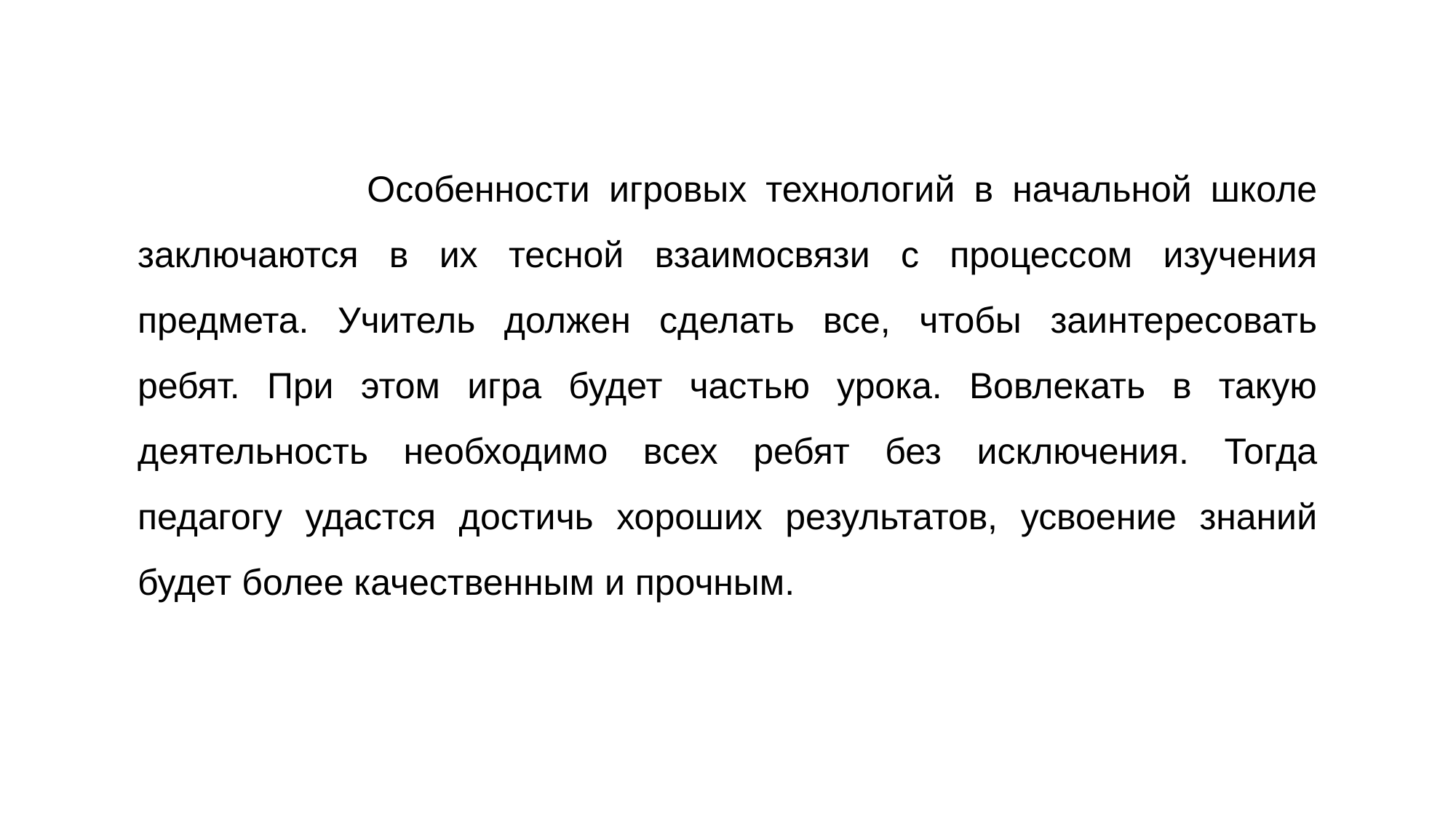

Особенности игровых технологий в начальной школе заключаются в их тесной взаимосвязи с процессом изучения предмета. Учитель должен сделать все, чтобы заинтересовать ребят. При этом игра будет частью урока. Вовлекать в такую деятельность необходимо всех ребят без исключения. Тогда педагогу удастся достичь хороших результатов, усвоение знаний будет более качественным и прочным.